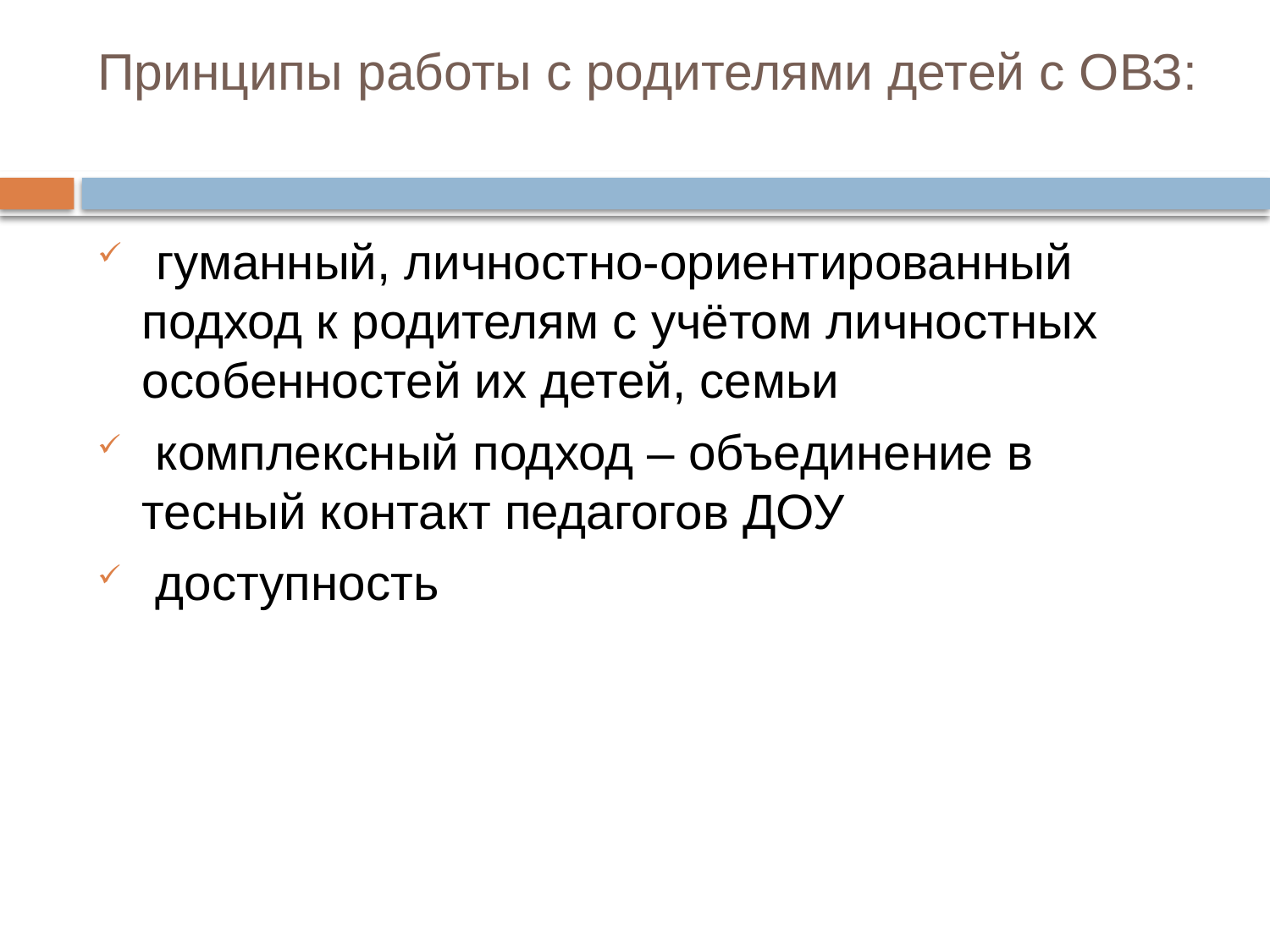

# Принципы работы с родителями детей с ОВЗ:
 гуманный, личностно-ориентированный подход к родителям с учётом личностных особенностей их детей, семьи
 комплексный подход – объединение в тесный контакт педагогов ДОУ
 доступность